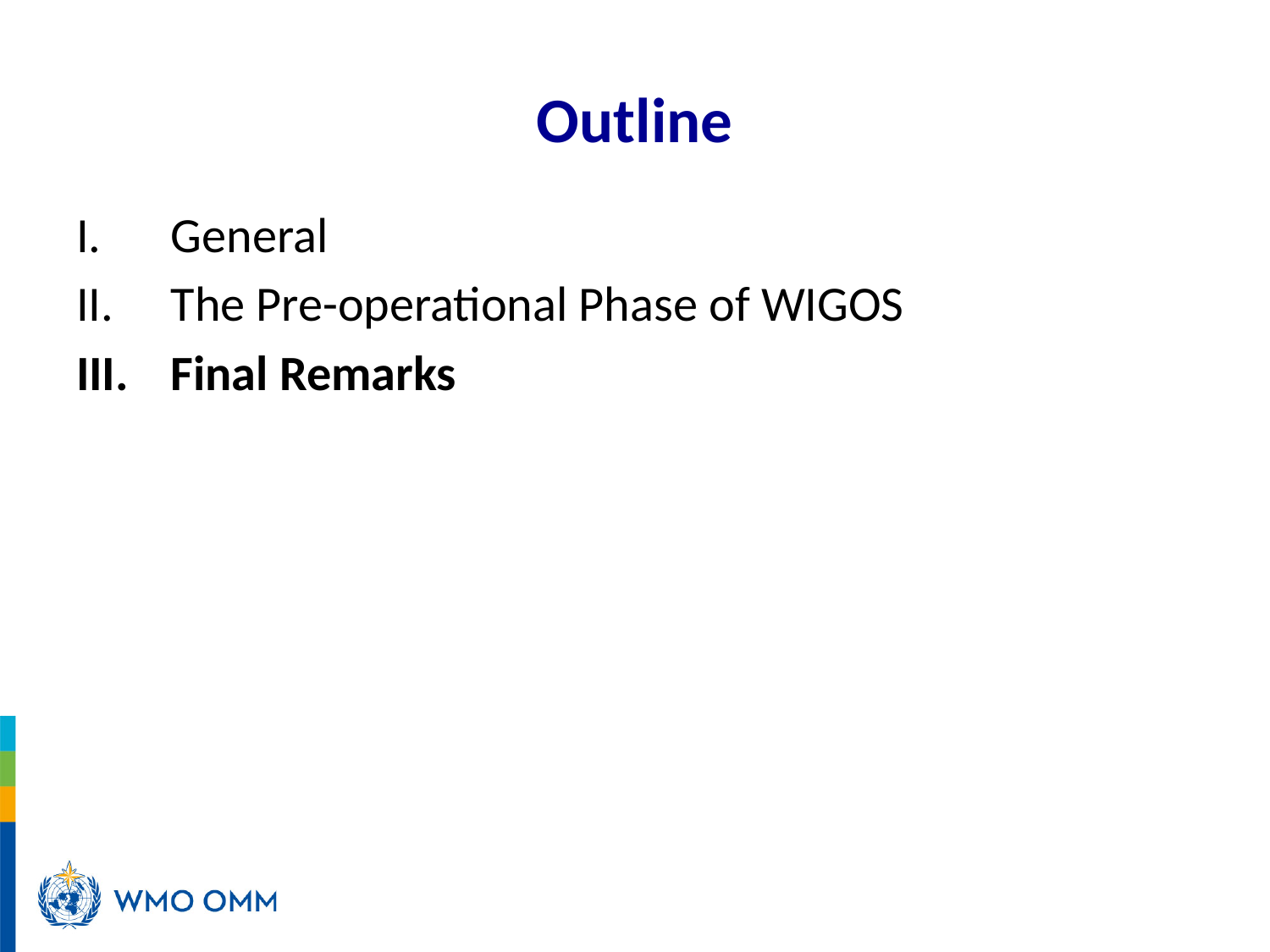

# Outline
General
The Pre-operational Phase of WIGOS
Final Remarks